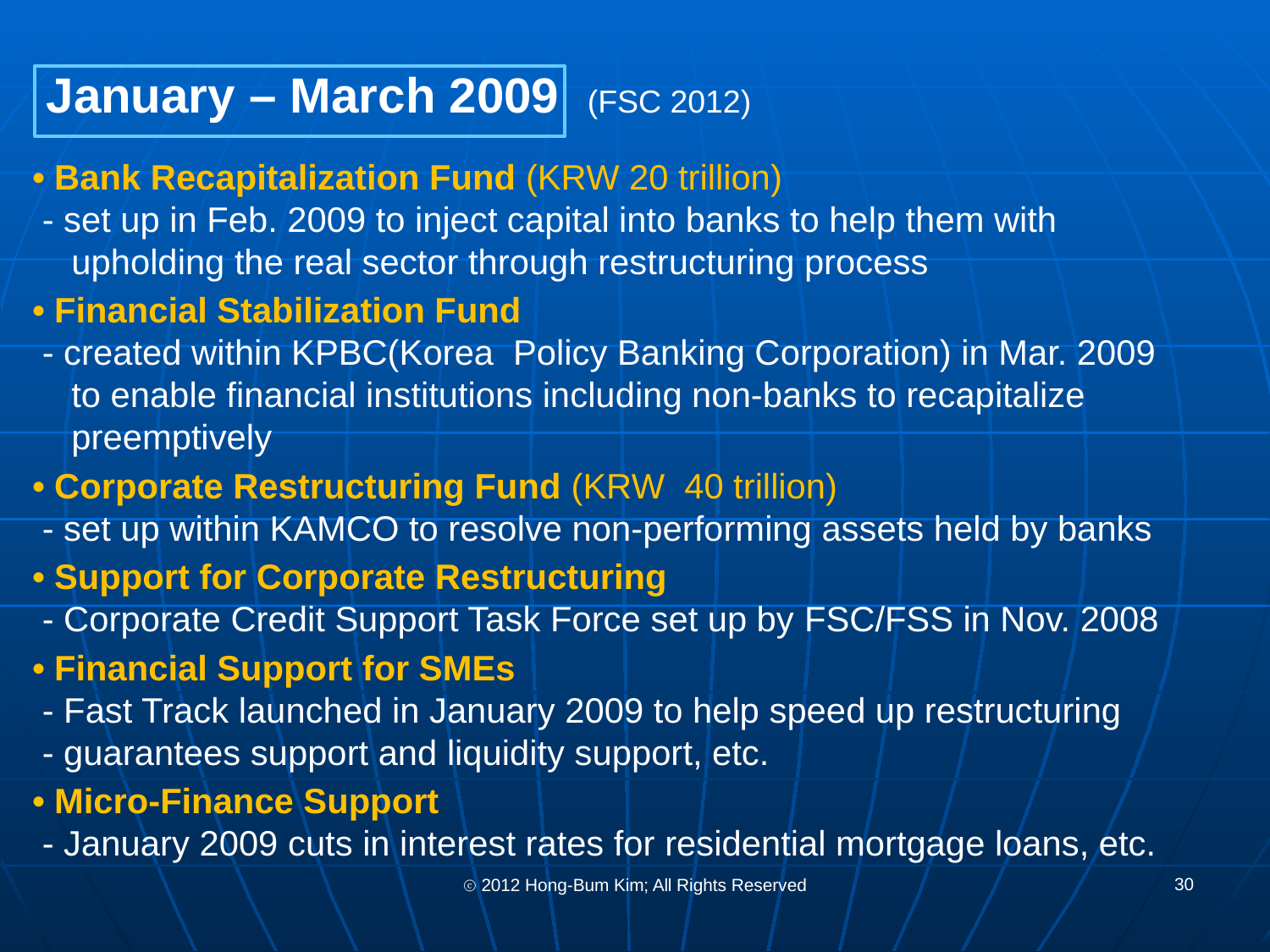

January – March 2009  (FSC 2012)

• Bank Recapitalization Fund (KRW 20 trillion)
 - set up in Feb. 2009 to inject capital into banks to help them with
    upholding the real sector through restructuring process

• Financial Stabilization Fund
 - created within KPBC(Korea  Policy Banking Corporation) in Mar. 2009
    to enable financial institutions including non-banks to recapitalize
    preemptively

• Corporate Restructuring Fund (KRW  40 trillion)
 - set up within KAMCO to resolve non-performing assets held by banks

• Support for Corporate Restructuring
 - Corporate Credit Support Task Force set up by FSC/FSS in Nov. 2008

• Financial Support for SMEs
 - Fast Track launched in January 2009 to help speed up restructuring
 - guarantees support and liquidity support, etc.

• Micro-Finance Support
 - January 2009 cuts in interest rates for residential mortgage loans, etc.

30
ⓒ 2012 Hong-Bum Kim; All Rights Reserved